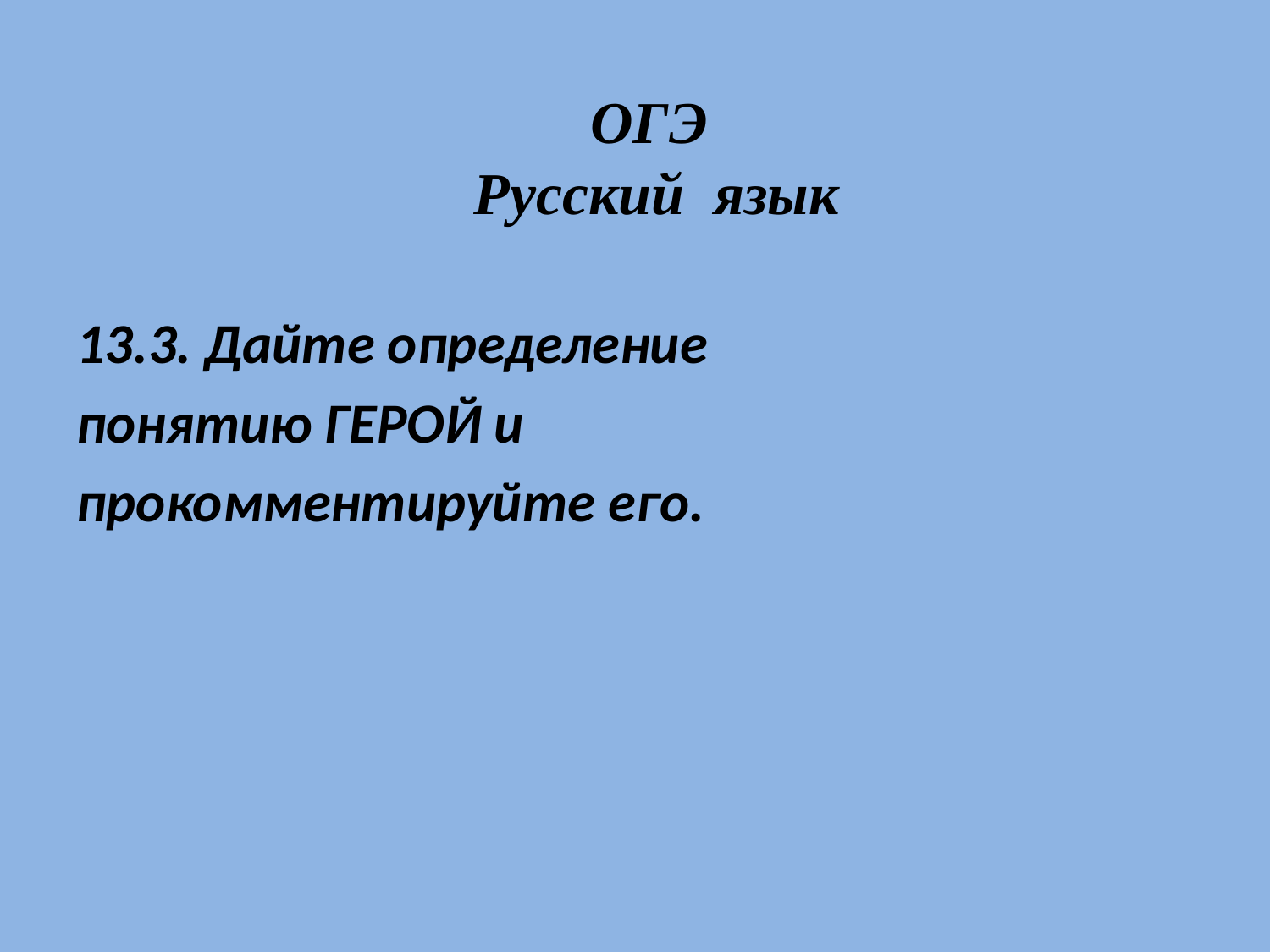

# ОГЭ Русский  язык

13.3. Дайте определение
понятию ГЕРОЙ и
прокомментируйте его.